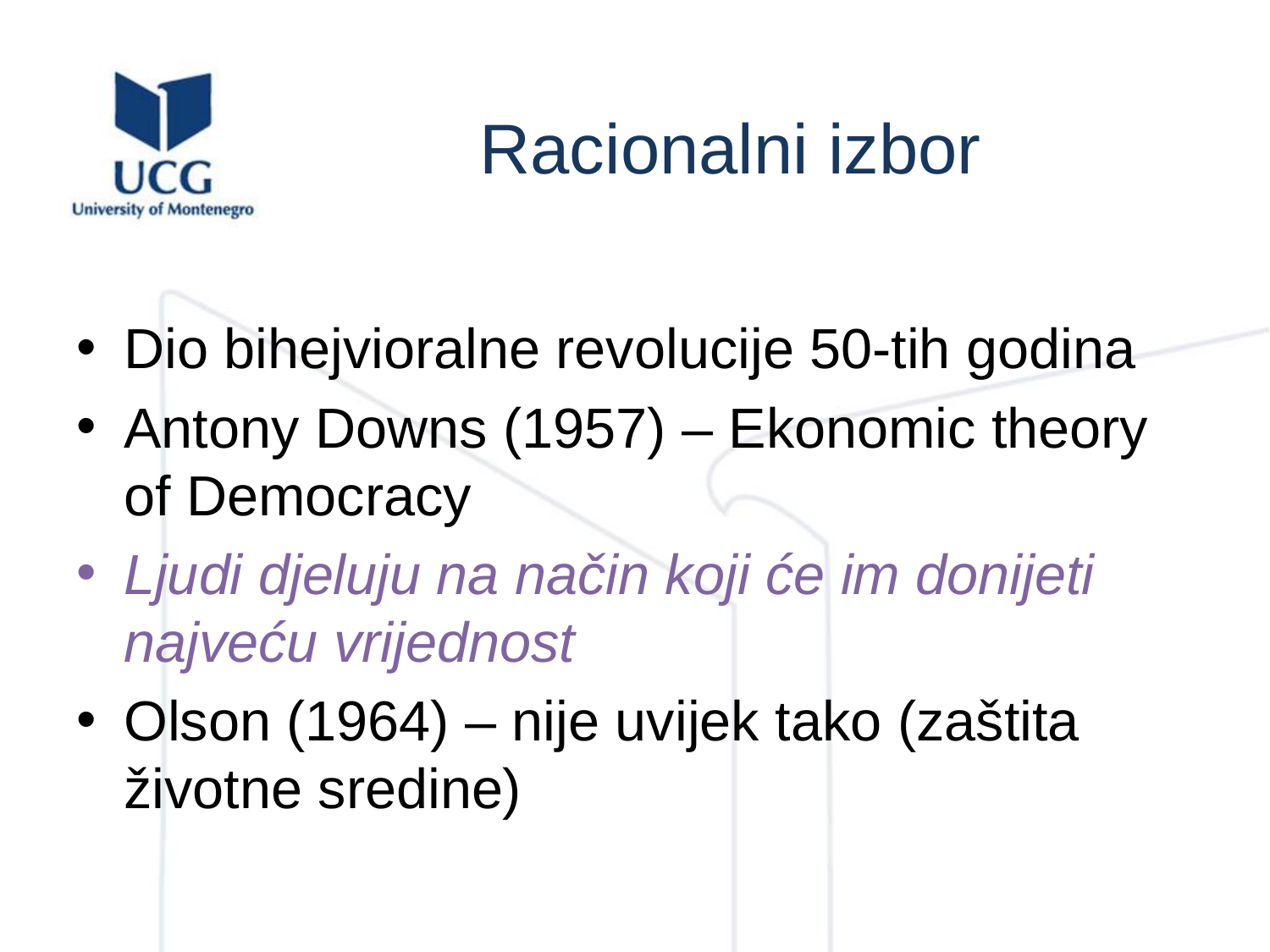

# Racionalni izbor
Dio bihejvioralne revolucije 50-tih godina
Antony Downs (1957) – Ekonomic theory of Democracy
Ljudi djeluju na način koji će im donijeti najveću vrijednost
Olson (1964) – nije uvijek tako (zaštita životne sredine)